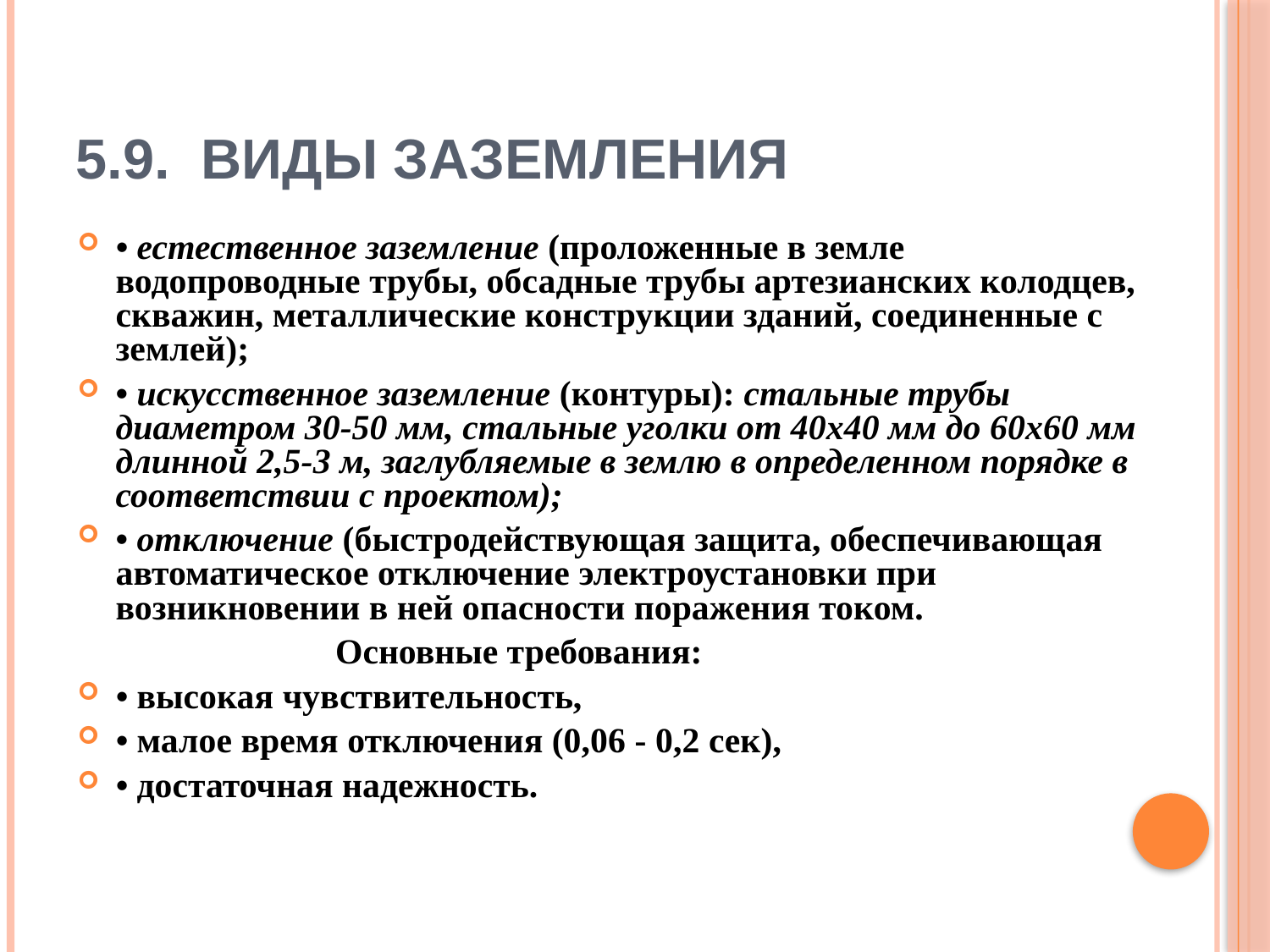

# 5.9.  Виды заземления
• естественное заземление (проложенные в земле водопроводные трубы, обсадные трубы артезианских колодцев, скважин, металлические конструкции зданий, соединенные с землей);
• искусственное заземление (контуры): стальные трубы диаметром 30-50 мм, стальные уголки от 40х40 мм до 60х60 мм длинной 2,5-3 м, заглубляемые в землю в определенном порядке в соответствии с проектом);
• отключение (быстродействующая защита, обеспечивающая автоматическое отключение электроустановки при возникновении в ней опасности поражения током.
                             Основные требования:
• высокая чувствительность,
• малое время отключения (0,06 - 0,2 сек),
• достаточная надежность.